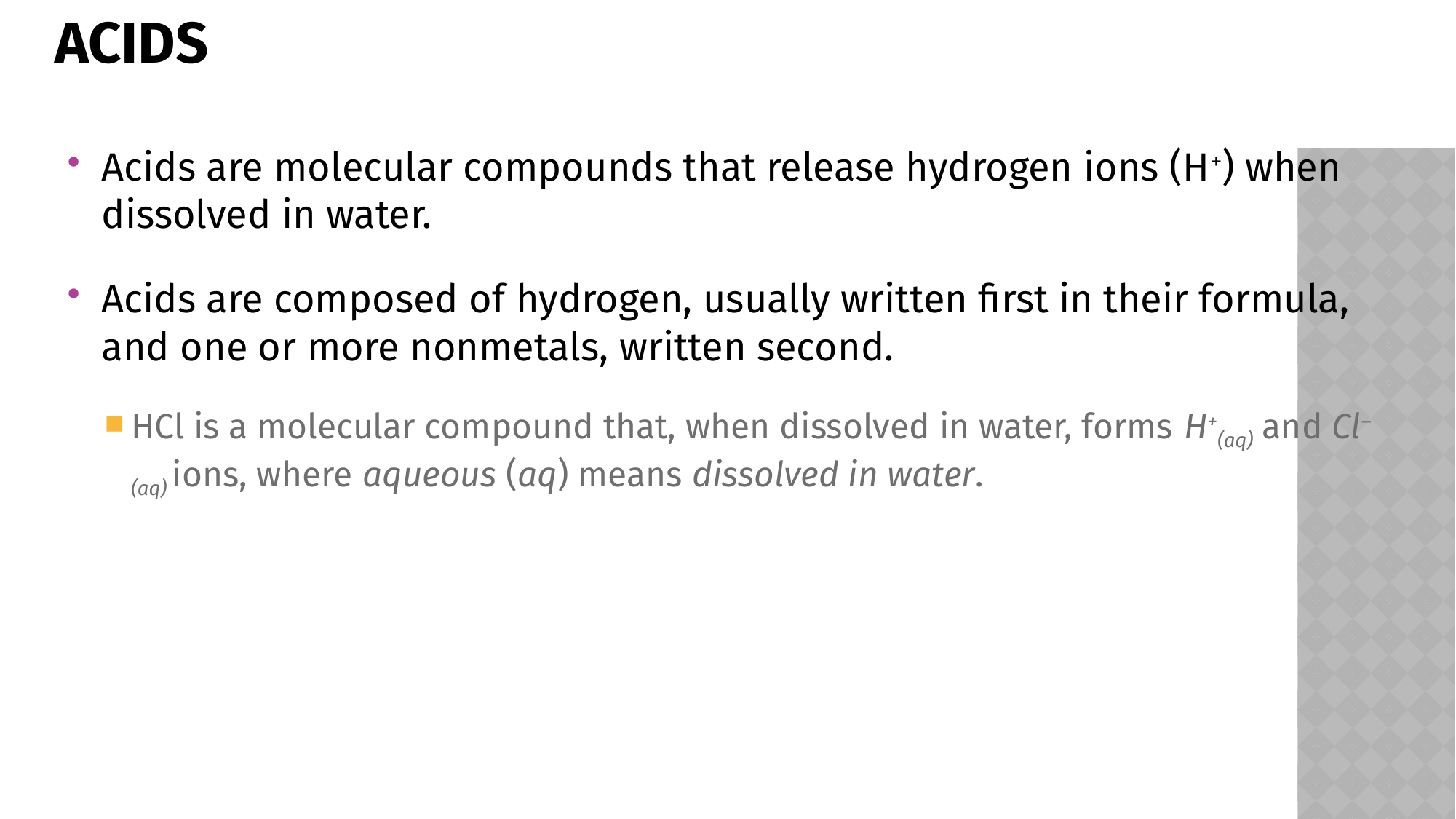

# Acids
Acids are molecular compounds that release hydrogen ions (H+) when dissolved in water.

Acids are composed of hydrogen, usually written first in their formula, and one or more nonmetals, written second.

HCl is a molecular compound that, when dissolved in water, forms H+(aq) and Cl–(aq) ions, where aqueous (aq) means dissolved in water.